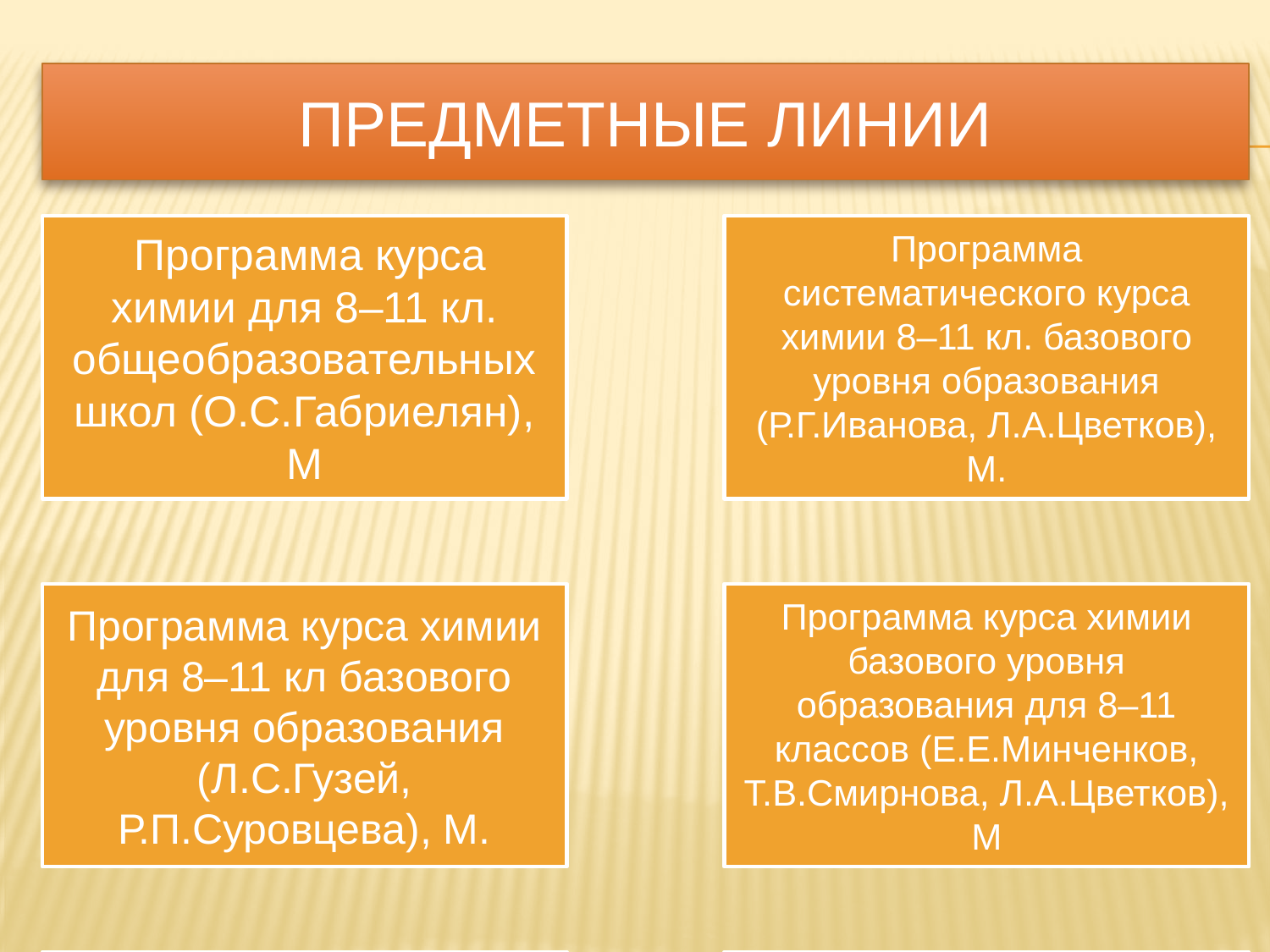

# Предметные линии
 Программа курса химии для 8–11 кл. общеобразовательных школ (О.С.Габриелян), М
Программа курса химии для 8–11 кл базового уровня образования (Л.С.Гузей, Р.П.Суровцева), М.
Программа систематического курса химии 8–11 кл. базового уровня образования (Р.Г.Иванова, Л.А.Цветков), М.
Программа курса химии базового уровня образования для 8–11 классов (Е.Е.Минченков, Т.В.Смирнова, Л.А.Цветков), М